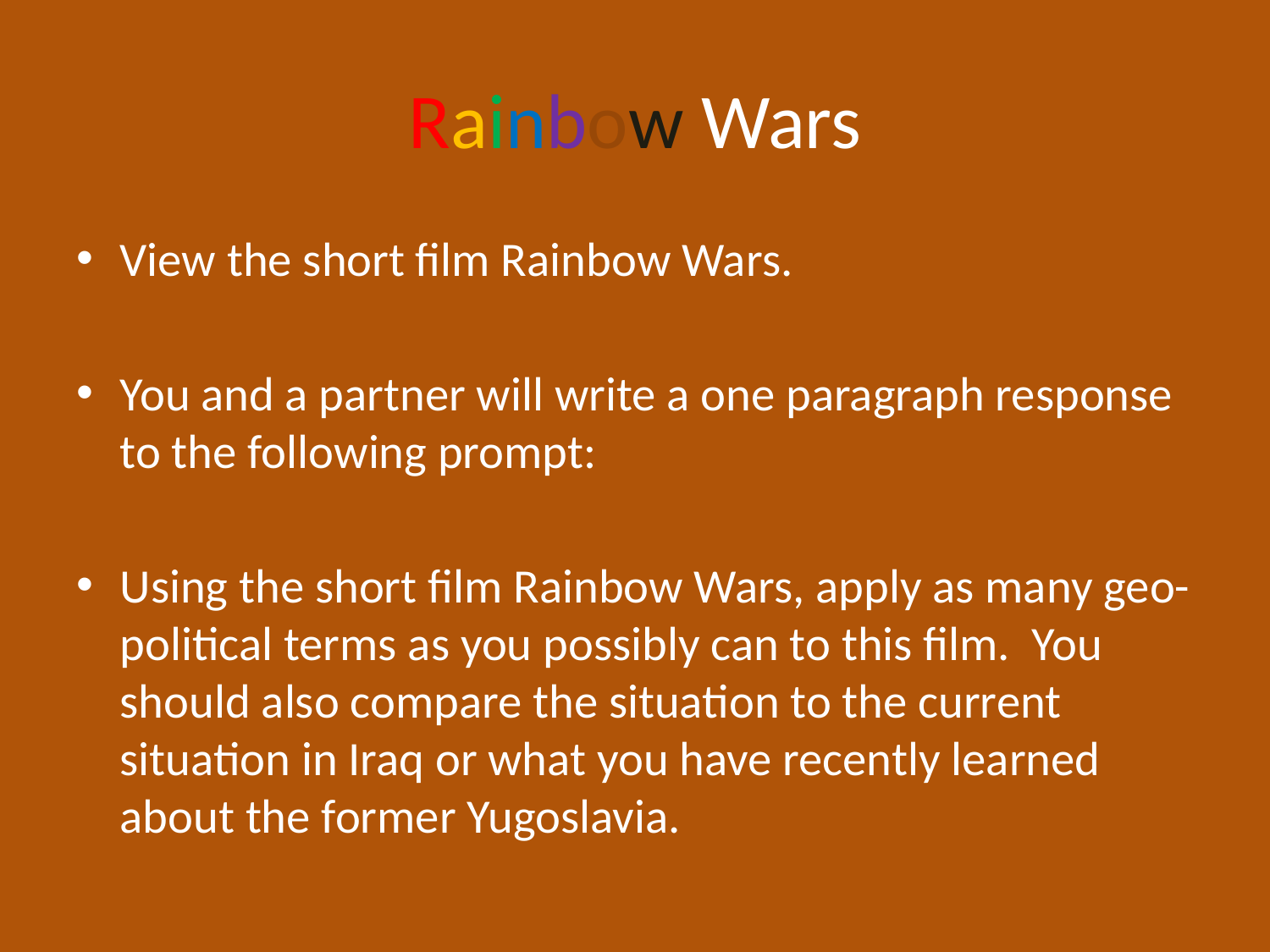

# Rainbow Wars
View the short film Rainbow Wars.

You and a partner will write a one paragraph response to the following prompt:

Using the short film Rainbow Wars, apply as many geo-political terms as you possibly can to this film.  You should also compare the situation to the current situation in Iraq or what you have recently learned about the former Yugoslavia.